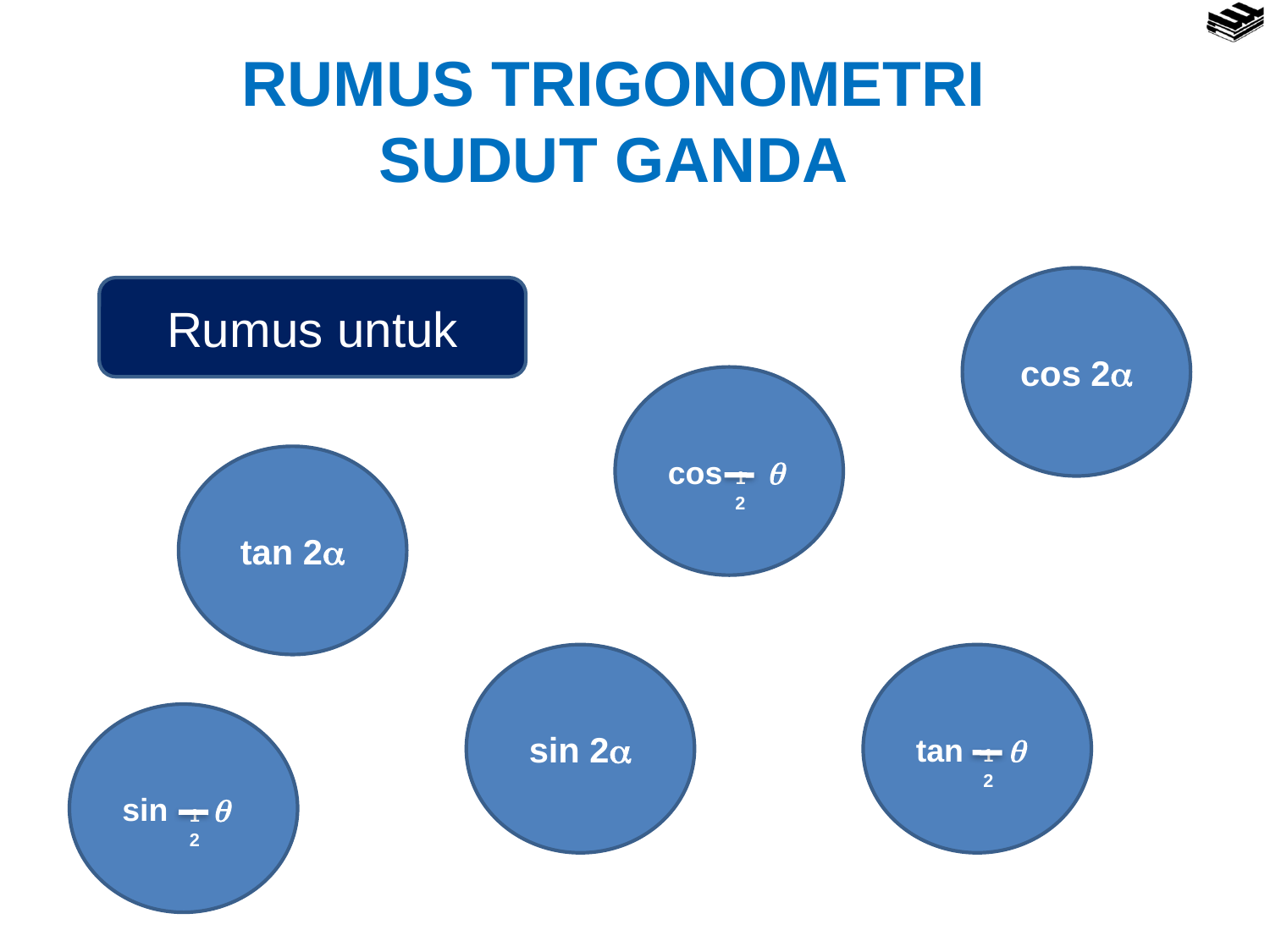

RUMUS TRIGONOMETRI SUDUT GANDA
cos 2α
Rumus untuk

tan 2α
cos     θ
1
2
sin 2α

tan     θ
1
2
sin     θ
1
 7
2